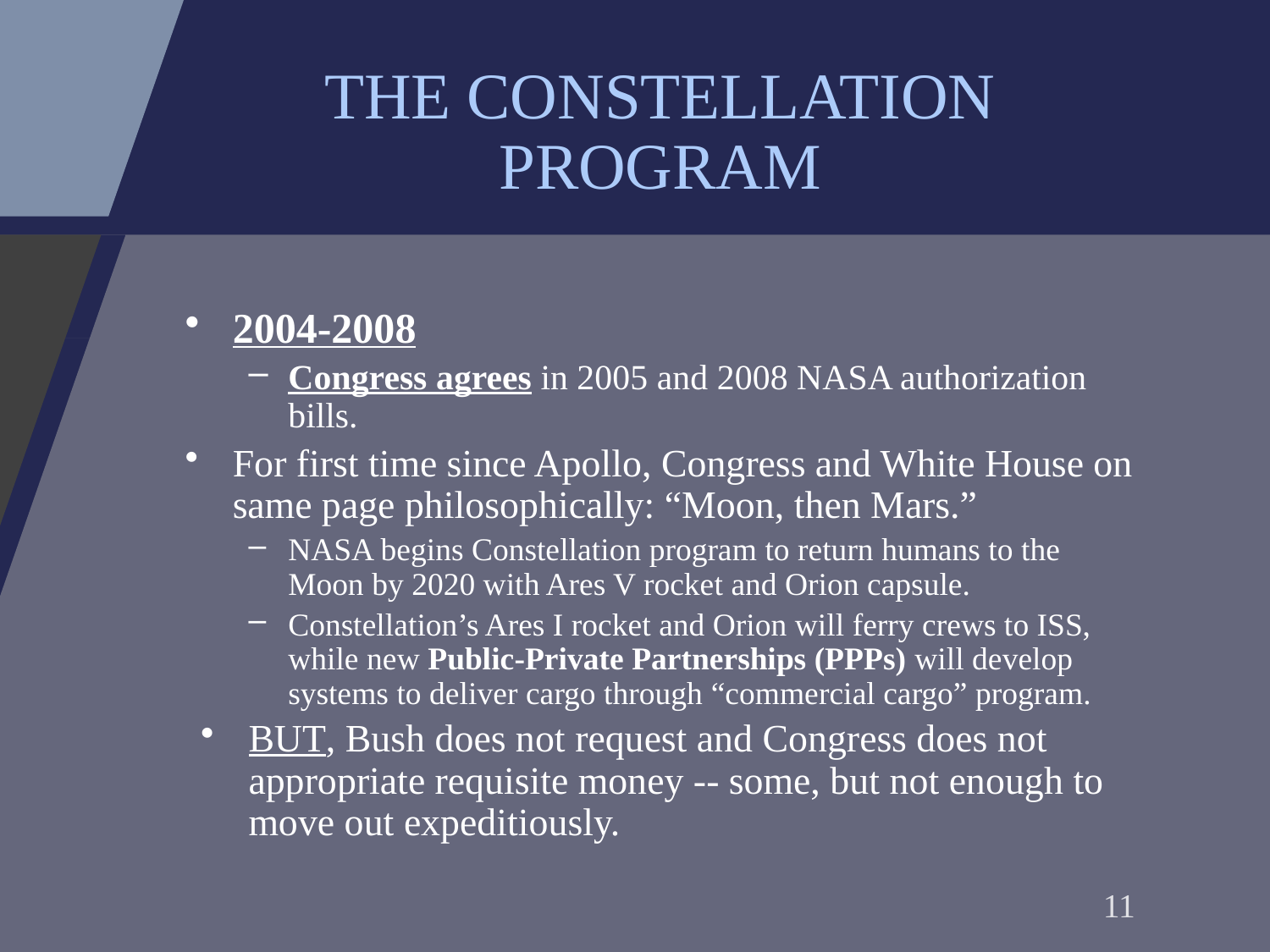

# THE CONSTELLATION PROGRAM

2004-2008
Congress agrees in 2005 and 2008 NASA authorization bills.
For first time since Apollo, Congress and White House on same page philosophically: “Moon, then Mars.”
NASA begins Constellation program to return humans to the Moon by 2020 with Ares V rocket and Orion capsule.
Constellation’s Ares I rocket and Orion will ferry crews to ISS, while new Public-Private Partnerships (PPPs) will develop systems to deliver cargo through “commercial cargo” program.
BUT, Bush does not request and Congress does not appropriate requisite money -- some, but not enough to move out expeditiously.

11